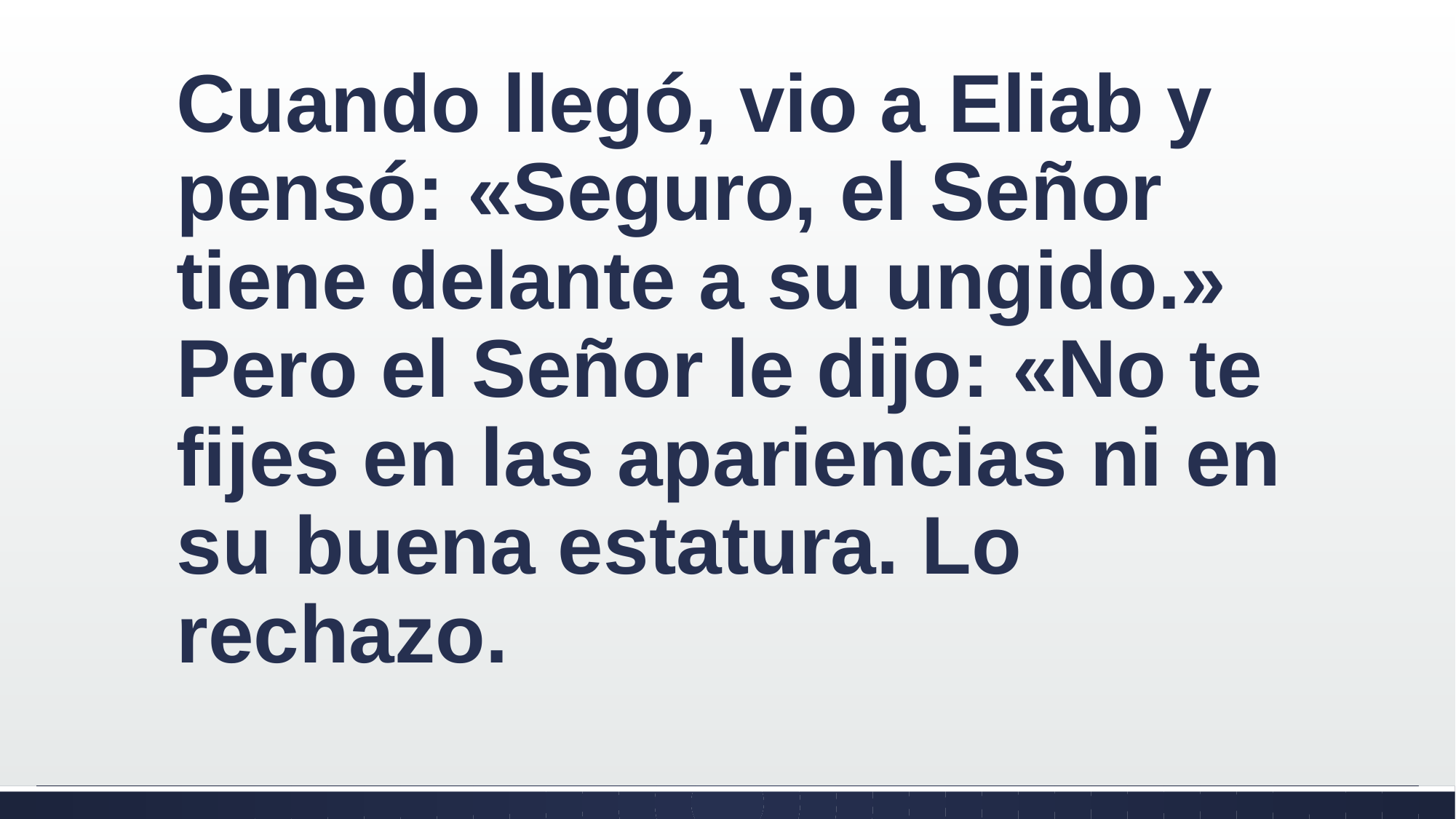

#
Cuando llegó, vio a Eliab y pensó: «Seguro, el Señor tiene delante a su ungido.» Pero el Señor le dijo: «No te fijes en las apariencias ni en su buena estatura. Lo rechazo.